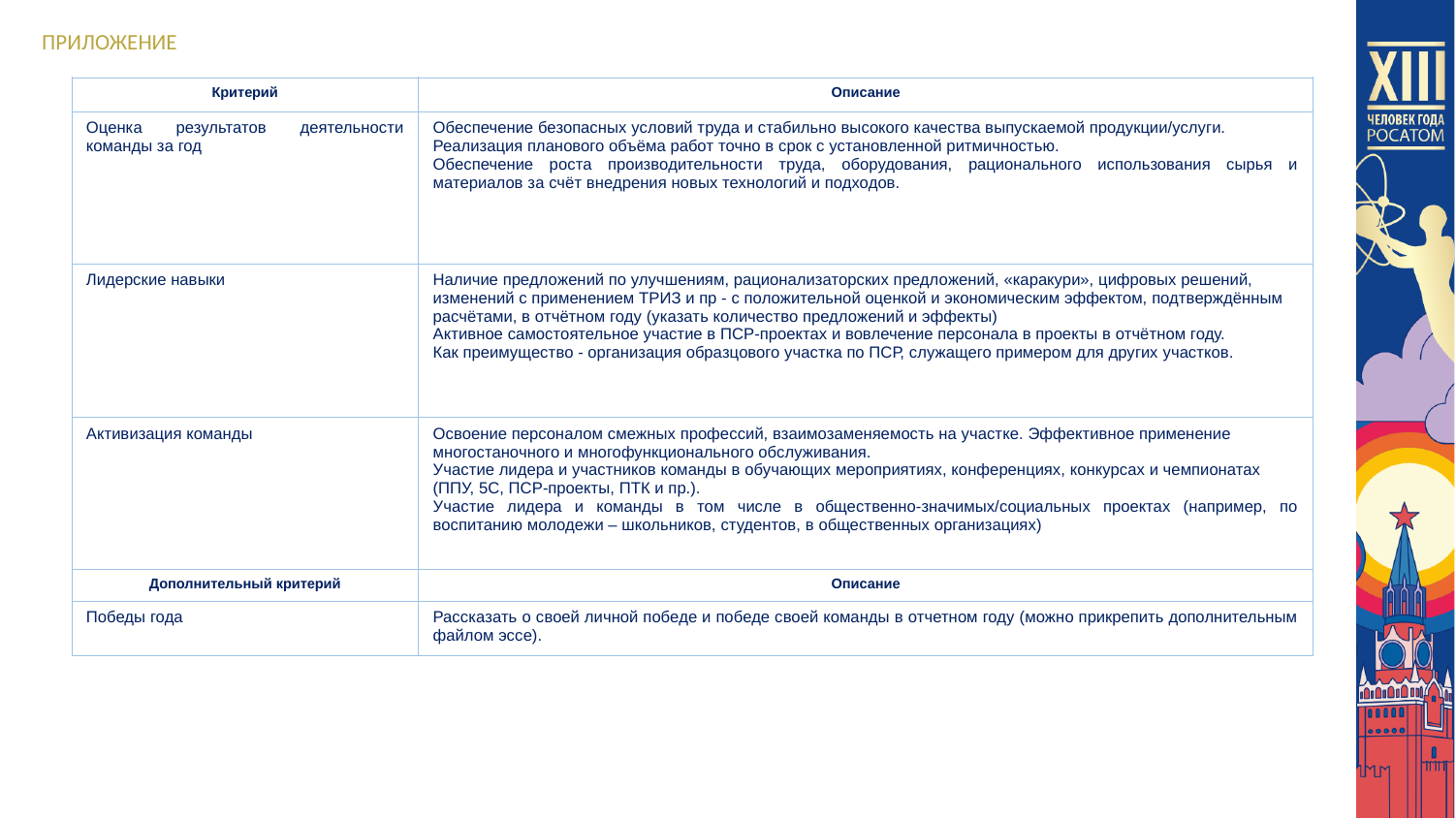

ПРИЛОЖЕНИЕ
| Критерий | Описание |
| --- | --- |
| Оценка результатов деятельности команды за год | Обеспечение безопасных условий труда и стабильно высокого качества выпускаемой продукции/услуги. Реализация планового объёма работ точно в срок с установленной ритмичностью. Обеспечение роста производительности труда, оборудования, рационального использования сырья и материалов за счёт внедрения новых технологий и подходов. |
| Лидерские навыки | Наличие предложений по улучшениям, рационализаторских предложений, «каракури», цифровых решений, изменений с применением ТРИЗ и пр - с положительной оценкой и экономическим эффектом, подтверждённым расчётами, в отчётном году (указать количество предложений и эффекты) Активное самостоятельное участие в ПСР-проектах и вовлечение персонала в проекты в отчётном году. Как преимущество - организация образцового участка по ПСР, служащего примером для других участков. |
| Активизация команды | Освоение персоналом смежных профессий, взаимозаменяемость на участке. Эффективное применение многостаночного и многофункционального обслуживания. Участие лидера и участников команды в обучающих мероприятиях, конференциях, конкурсах и чемпионатах (ППУ, 5C, ПСР-проекты, ПТК и пр.). Участие лидера и команды в том числе в общественно-значимых/социальных проектах (например, по воспитанию молодежи – школьников, студентов, в общественных организациях) |
| Дополнительный критерий | Описание |
| Победы года | Рассказать о своей личной победе и победе своей команды в отчетном году (можно прикрепить дополнительным файлом эссе). |